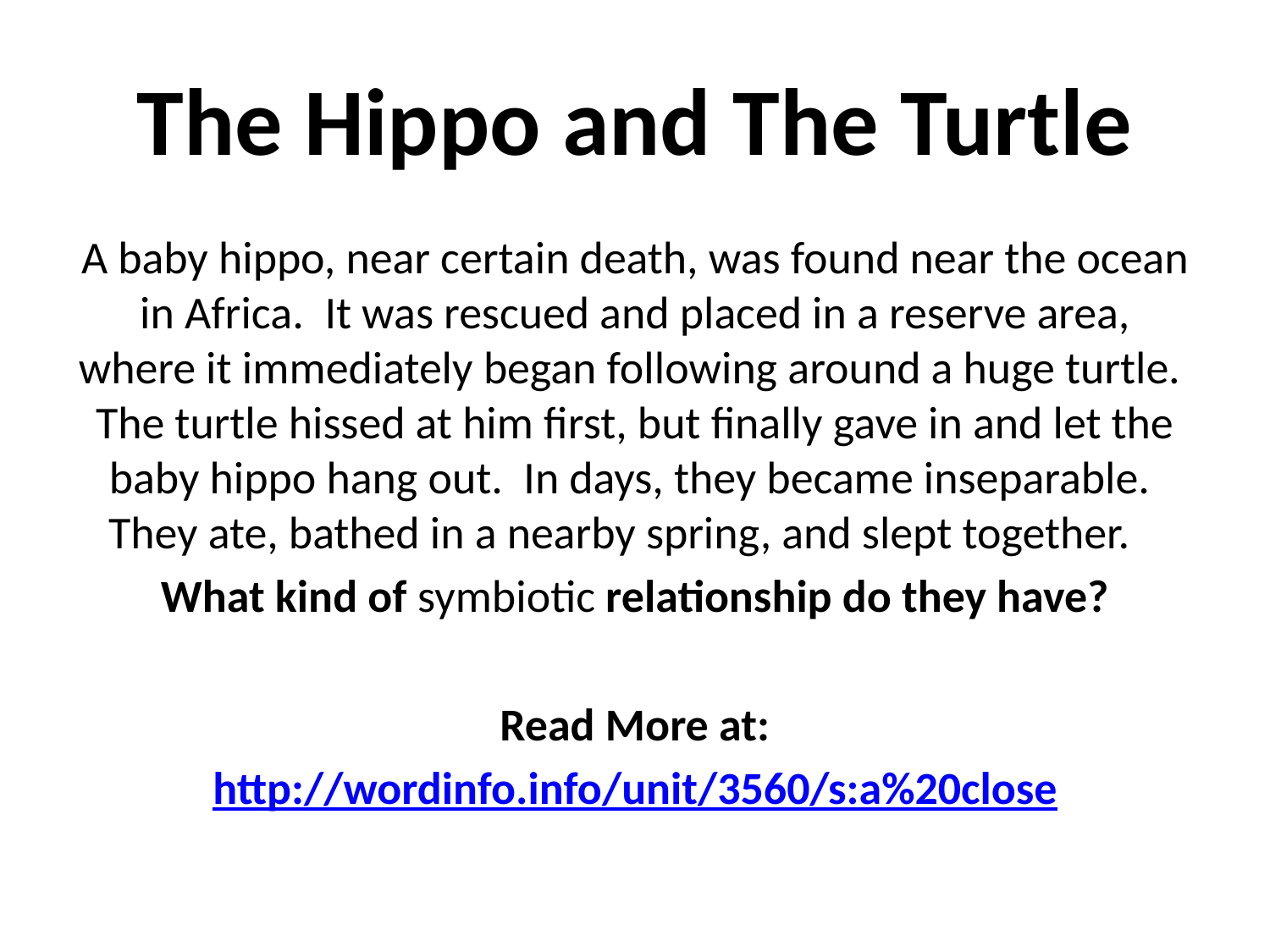

# The Hippo and The Turtle
A baby hippo, near certain death, was found near the ocean in Africa.  It was rescued and placed in a reserve area, where it immediately began following around a huge turtle.  The turtle hissed at him first, but finally gave in and let the baby hippo hang out.  In days, they became inseparable.  They ate, bathed in a nearby spring, and slept together.
What kind of symbiotic relationship do they have?

Read More at:
http://wordinfo.info/unit/3560/s:a%20close